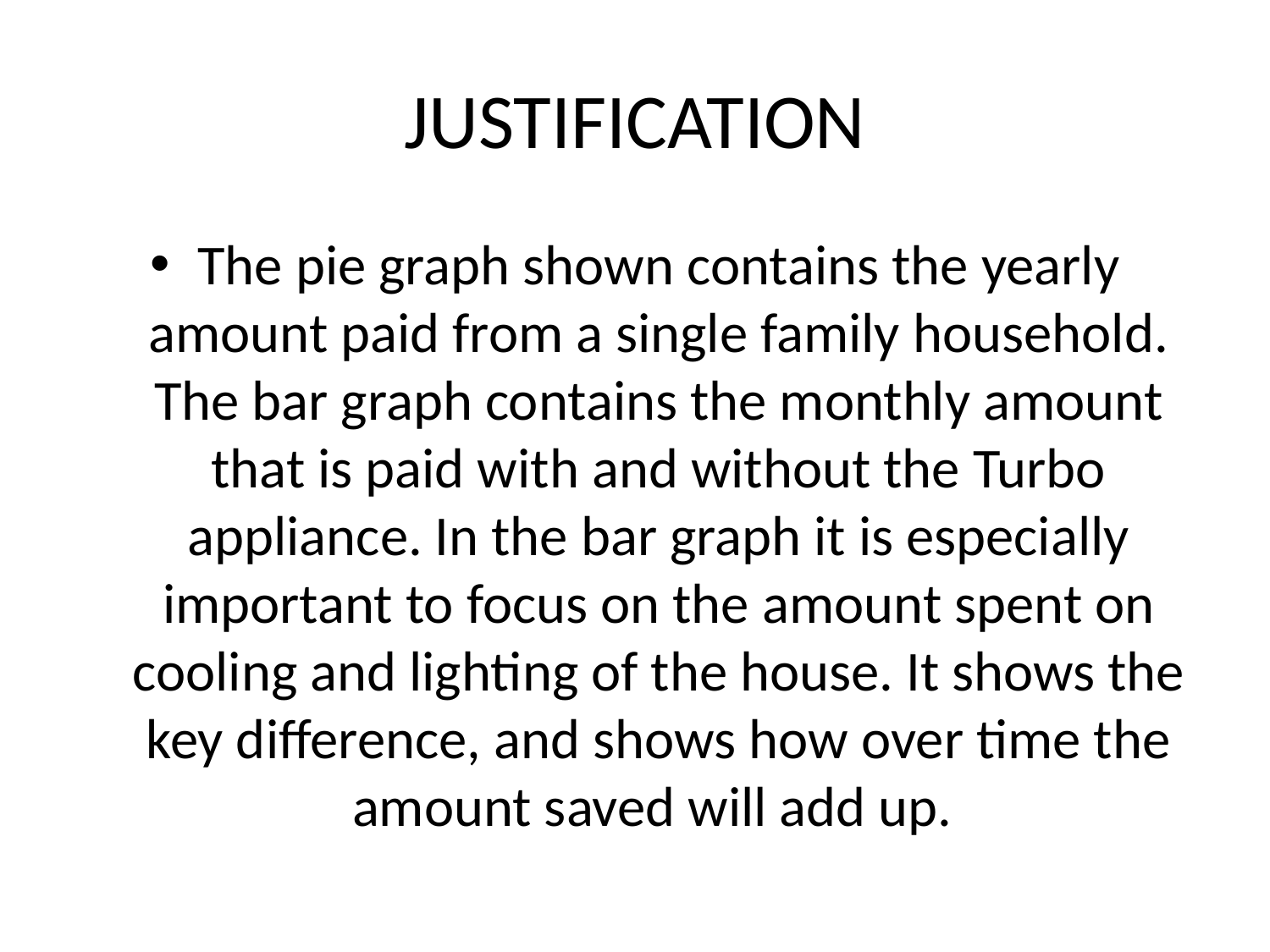

# JUSTIFICATION
The pie graph shown contains the yearly amount paid from a single family household. The bar graph contains the monthly amount that is paid with and without the Turbo appliance. In the bar graph it is especially important to focus on the amount spent on cooling and lighting of the house. It shows the key difference, and shows how over time the amount saved will add up.